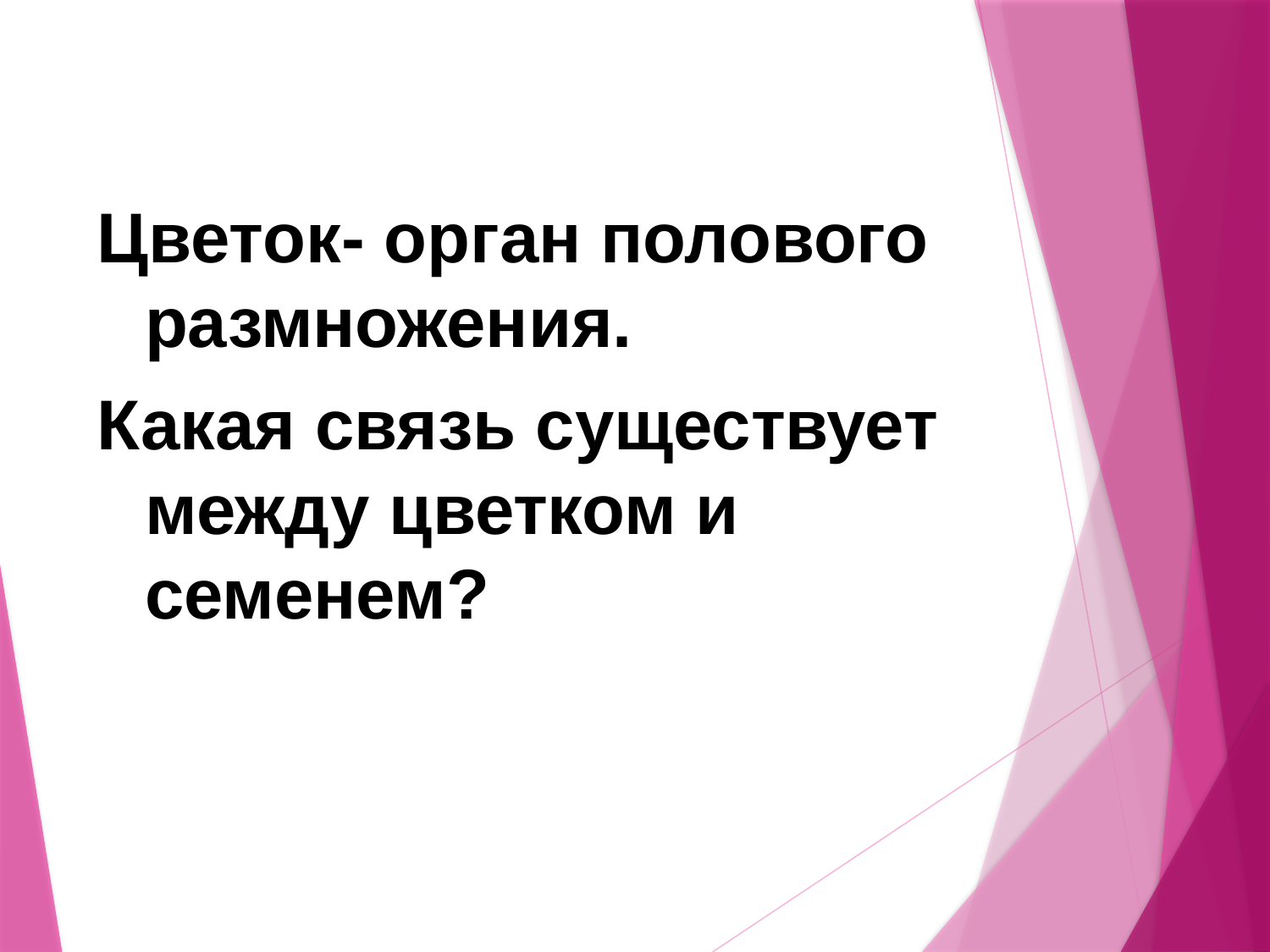

#
Цветок- орган полового размножения.
Какая связь существует между цветком и семенем?